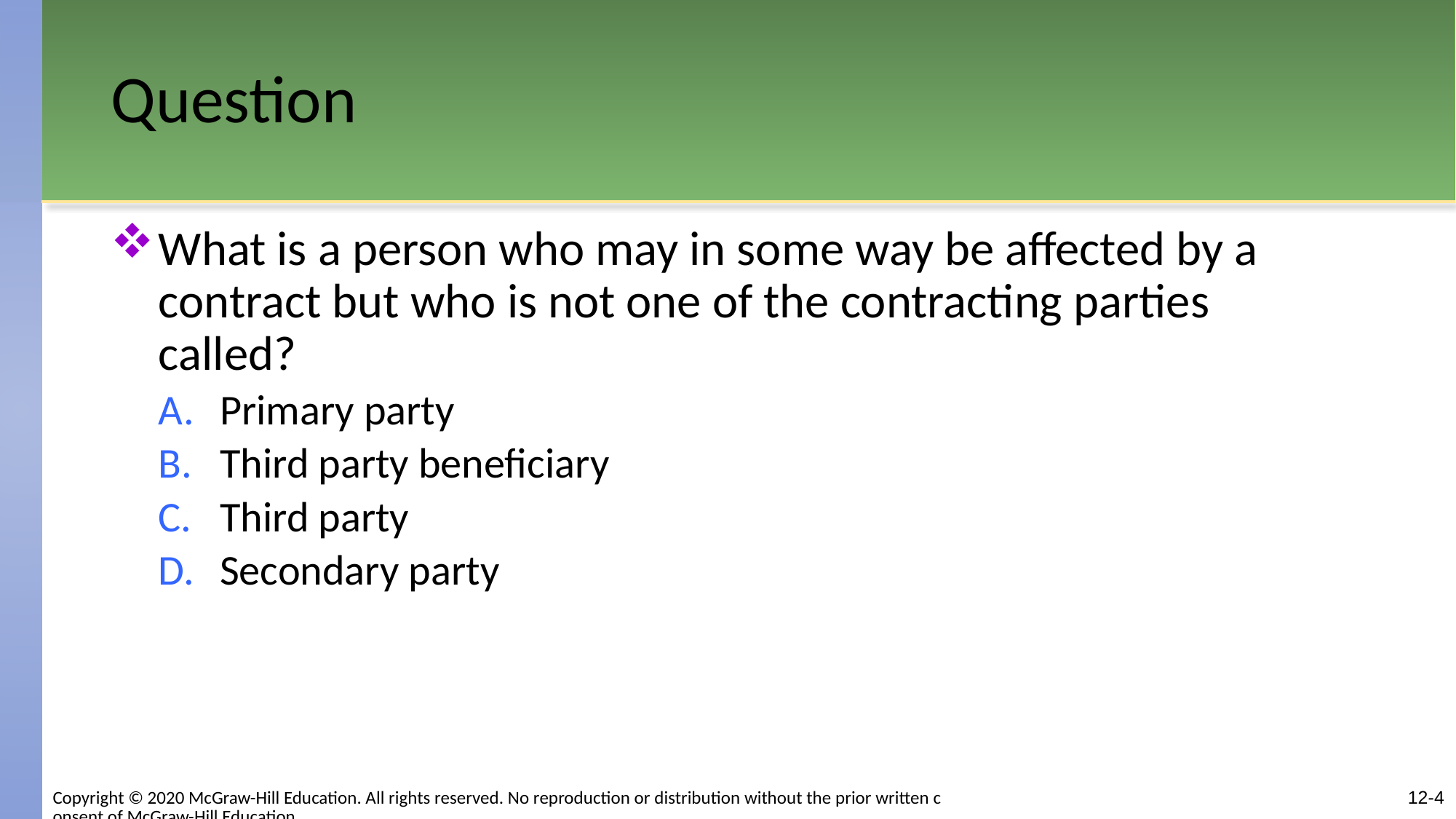

# Question
What is a person who may in some way be affected by a contract but who is not one of the contracting parties called?
Primary party
Third party beneficiary
Third party
Secondary party
Copyright © 2020 McGraw-Hill Education. All rights reserved. No reproduction or distribution without the prior written consent of McGraw-Hill Education.
12-4